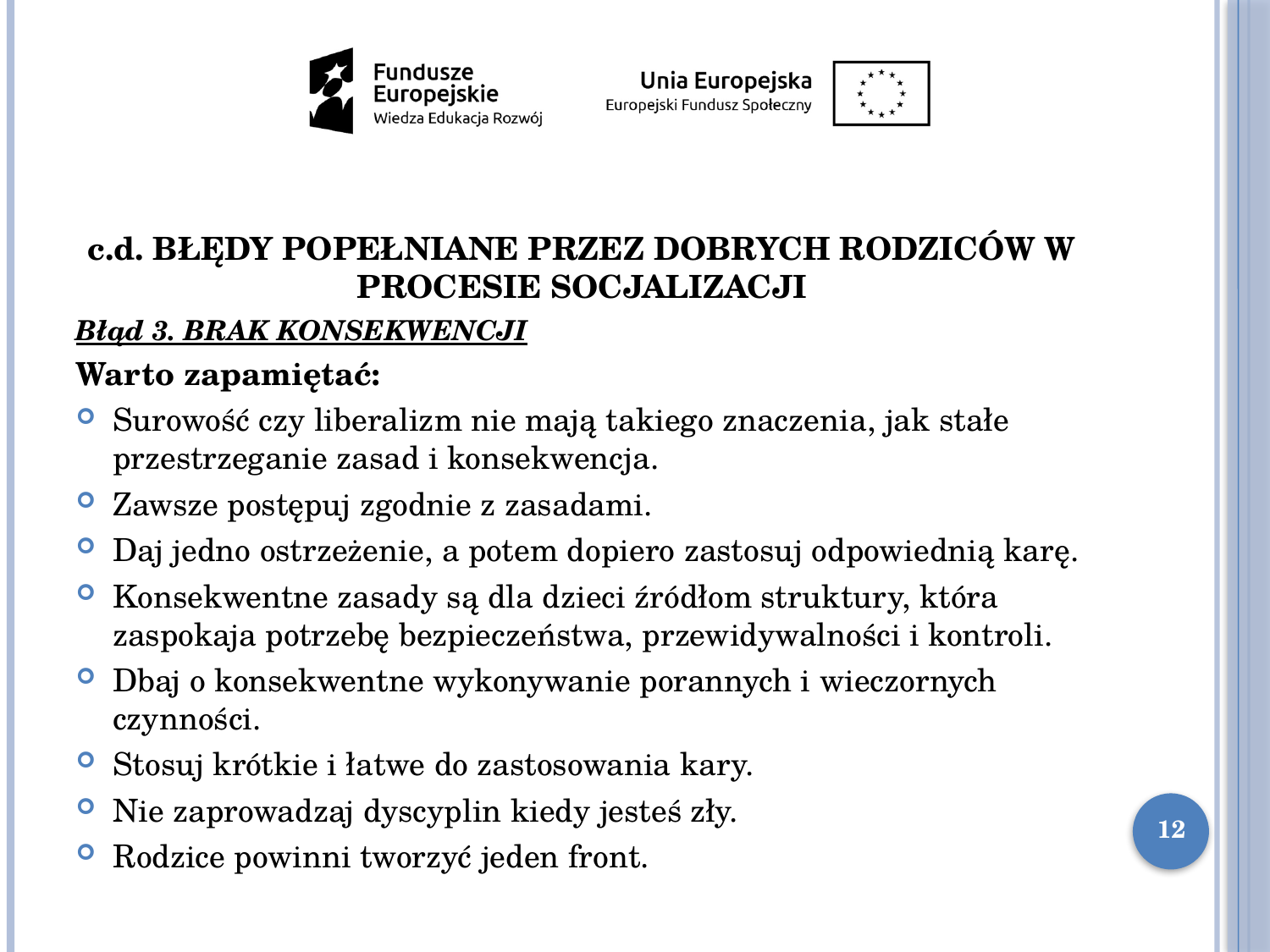

c.d. BŁĘDY POPEŁNIANE PRZEZ DOBRYCH RODZICÓW W PROCESIE SOCJALIZACJI
Błąd 3. BRAK KONSEKWENCJI
Warto zapamiętać:
Surowość czy liberalizm nie mają takiego znaczenia, jak stałe przestrzeganie zasad i konsekwencja.
Zawsze postępuj zgodnie z zasadami.
Daj jedno ostrzeżenie, a potem dopiero zastosuj odpowiednią karę.
Konsekwentne zasady są dla dzieci źródłom struktury, która zaspokaja potrzebę bezpieczeństwa, przewidywalności i kontroli.
Dbaj o konsekwentne wykonywanie porannych i wieczornych czynności.
Stosuj krótkie i łatwe do zastosowania kary.
Nie zaprowadzaj dyscyplin kiedy jesteś zły.
Rodzice powinni tworzyć jeden front.
12